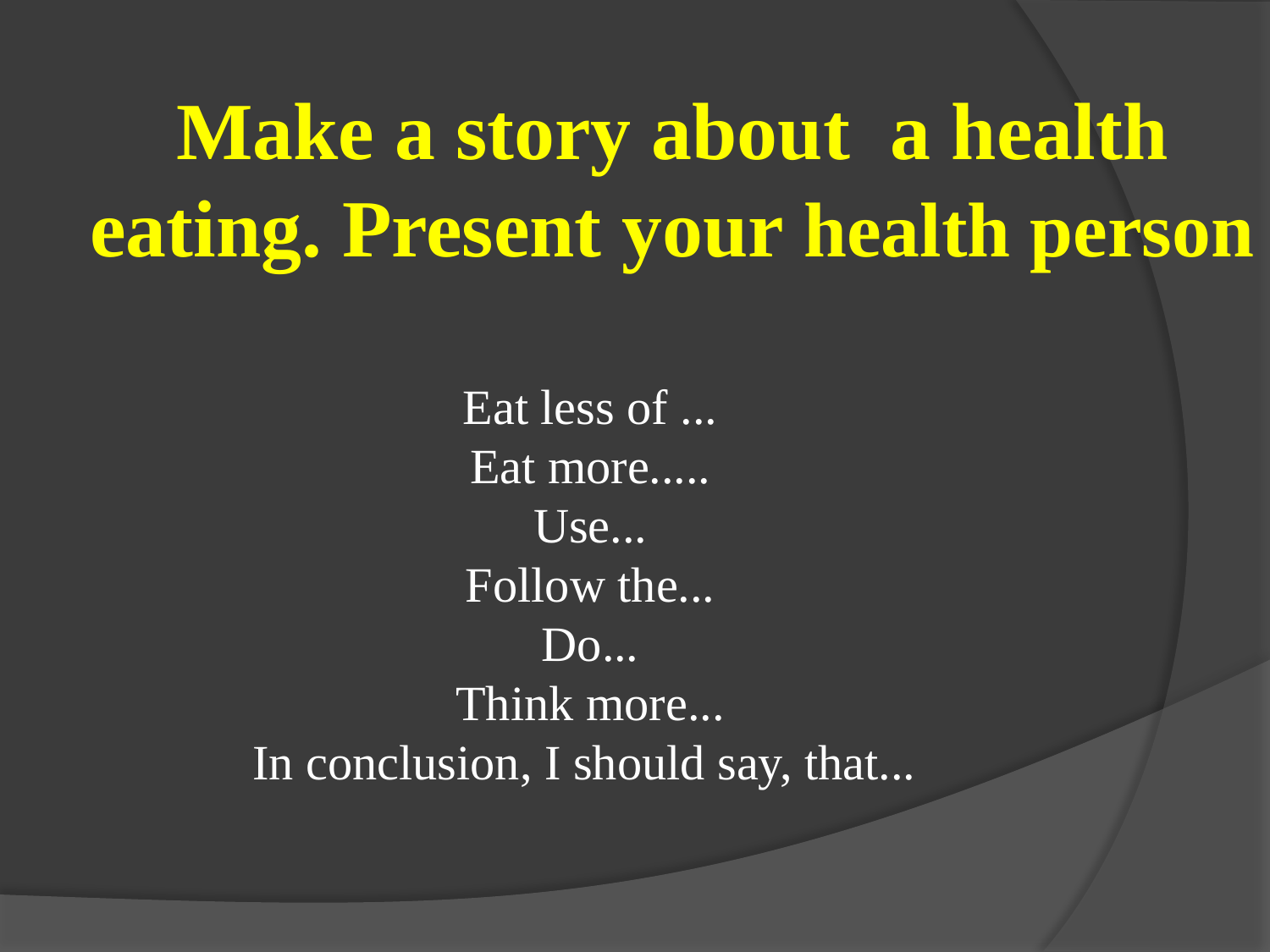

# Make a story about  a health eating. Present your health person
Eat less of ...
Eat more.....
Use...
Follow the...
Do...
Think more...
In conclusion, I should say, that...